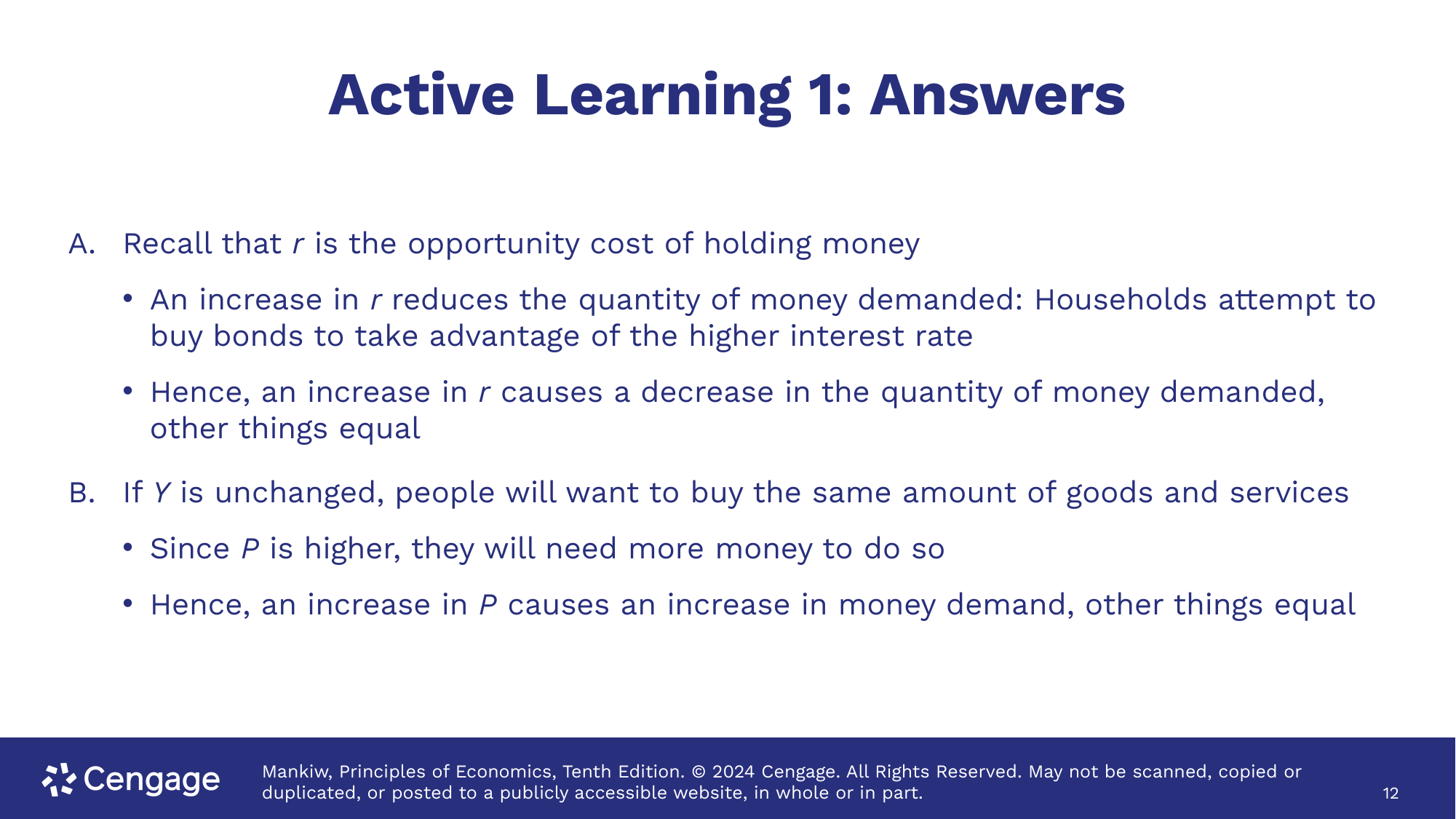

# Active Learning 1: Answers
Recall that r is the opportunity cost of holding money
An increase in r reduces the quantity of money demanded: Households attempt to buy bonds to take advantage of the higher interest rate
Hence, an increase in r causes a decrease in the quantity of money demanded, other things equal
If Y is unchanged, people will want to buy the same amount of goods and services
Since P is higher, they will need more money to do so
Hence, an increase in P causes an increase in money demand, other things equal